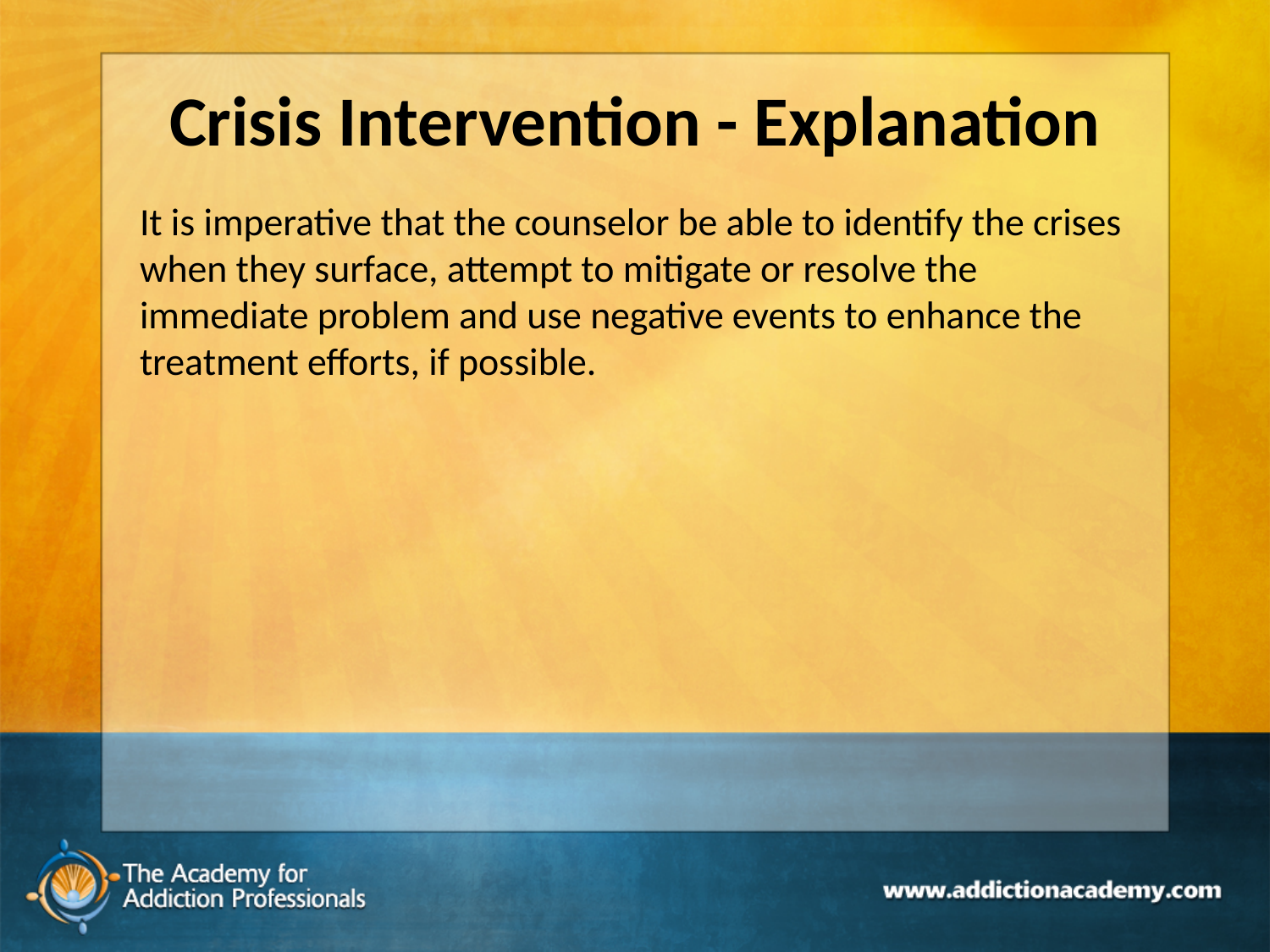

# Crisis Intervention - Explanation
It is imperative that the counselor be able to identify the crises when they surface, attempt to mitigate or resolve the immediate problem and use negative events to enhance the treatment efforts, if possible.